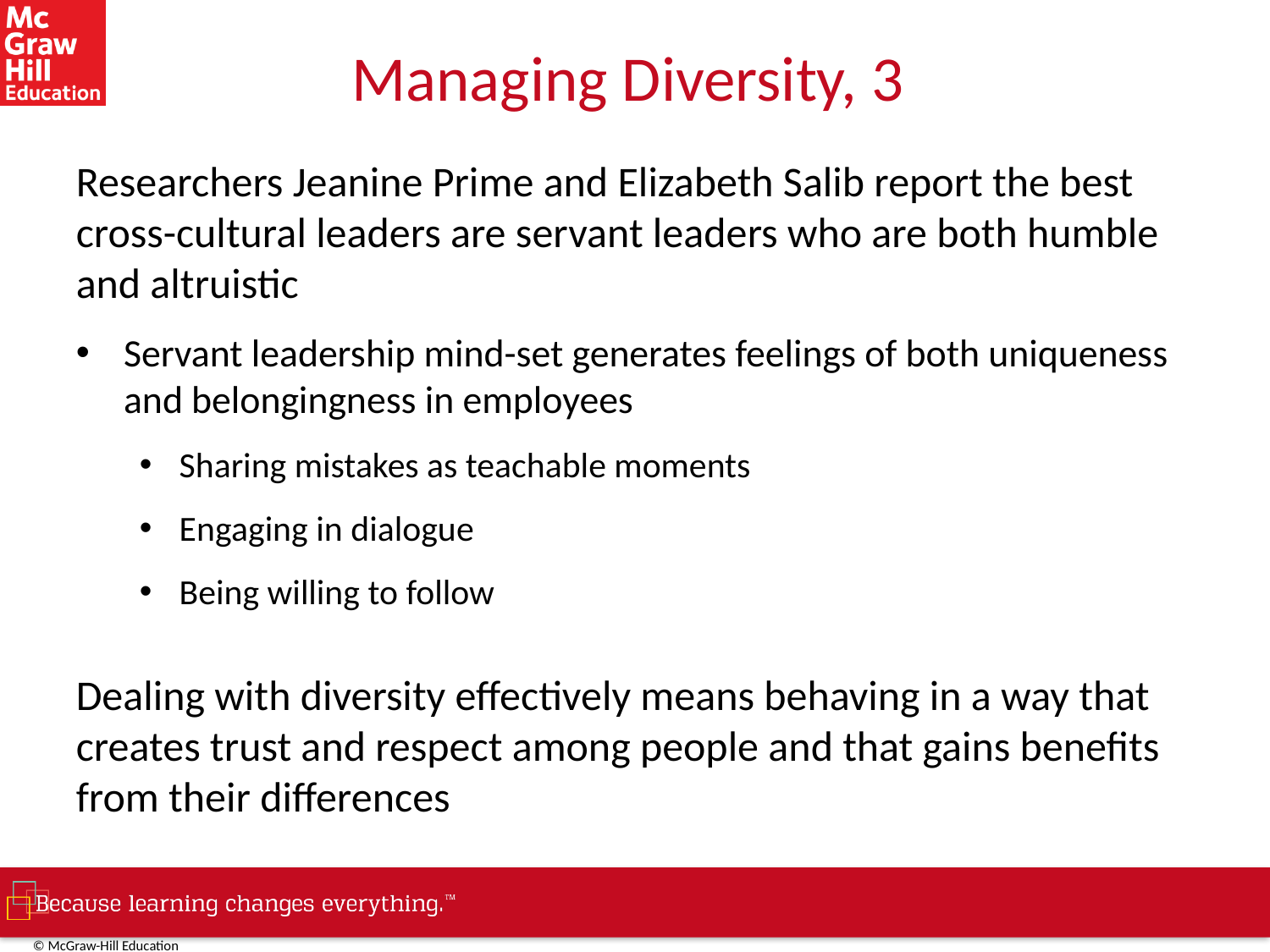

# Managing Diversity, 3
Researchers Jeanine Prime and Elizabeth Salib report the best cross-cultural leaders are servant leaders who are both humble and altruistic
Servant leadership mind-set generates feelings of both uniqueness and belongingness in employees
Sharing mistakes as teachable moments
Engaging in dialogue
Being willing to follow

Dealing with diversity effectively means behaving in a way that creates trust and respect among people and that gains benefits from their differences